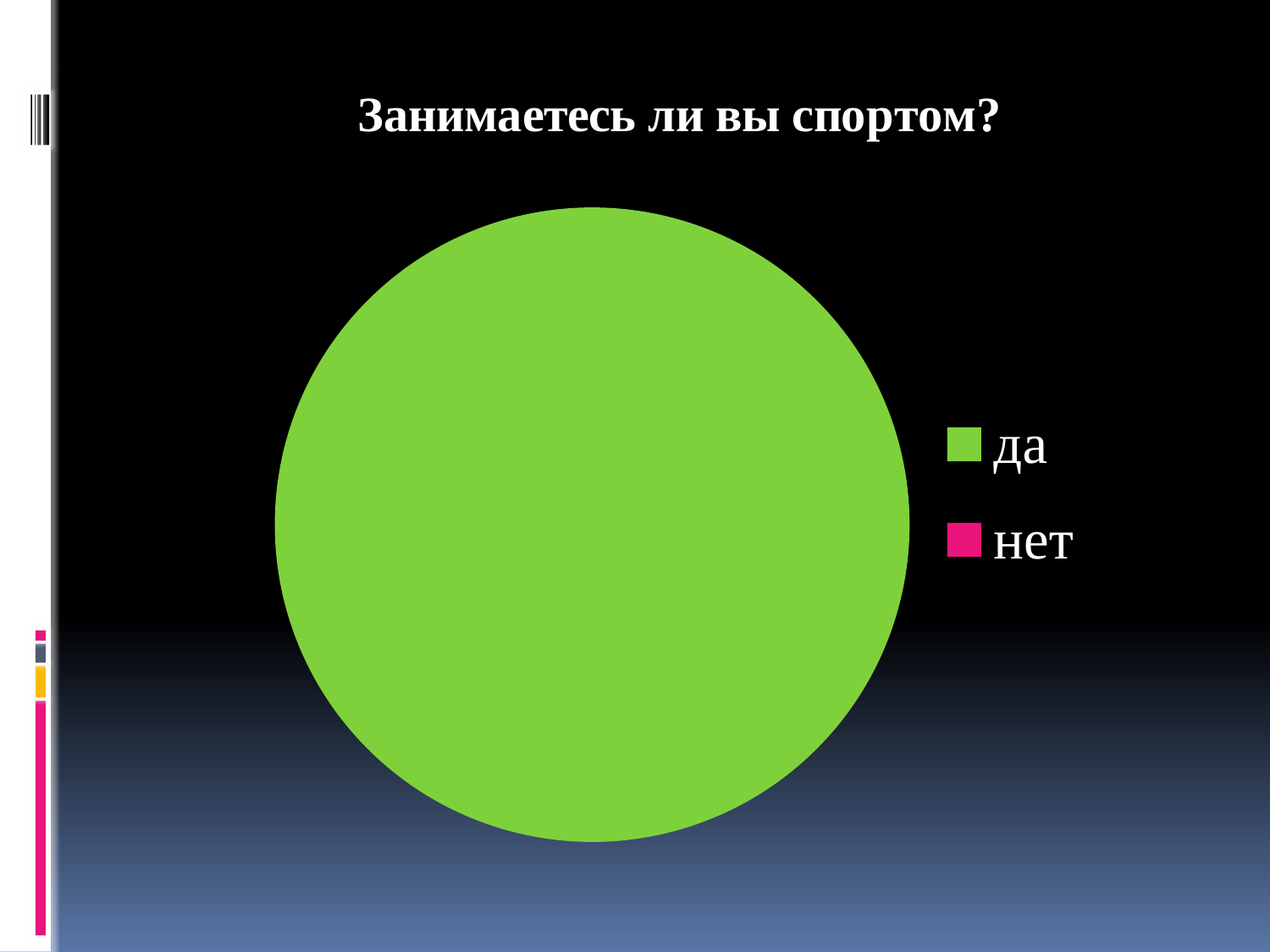

### Chart:

| Category | Занимаетесь ли вы спортом? |
|---|---|
| да | 13.0 |
| нет | None |